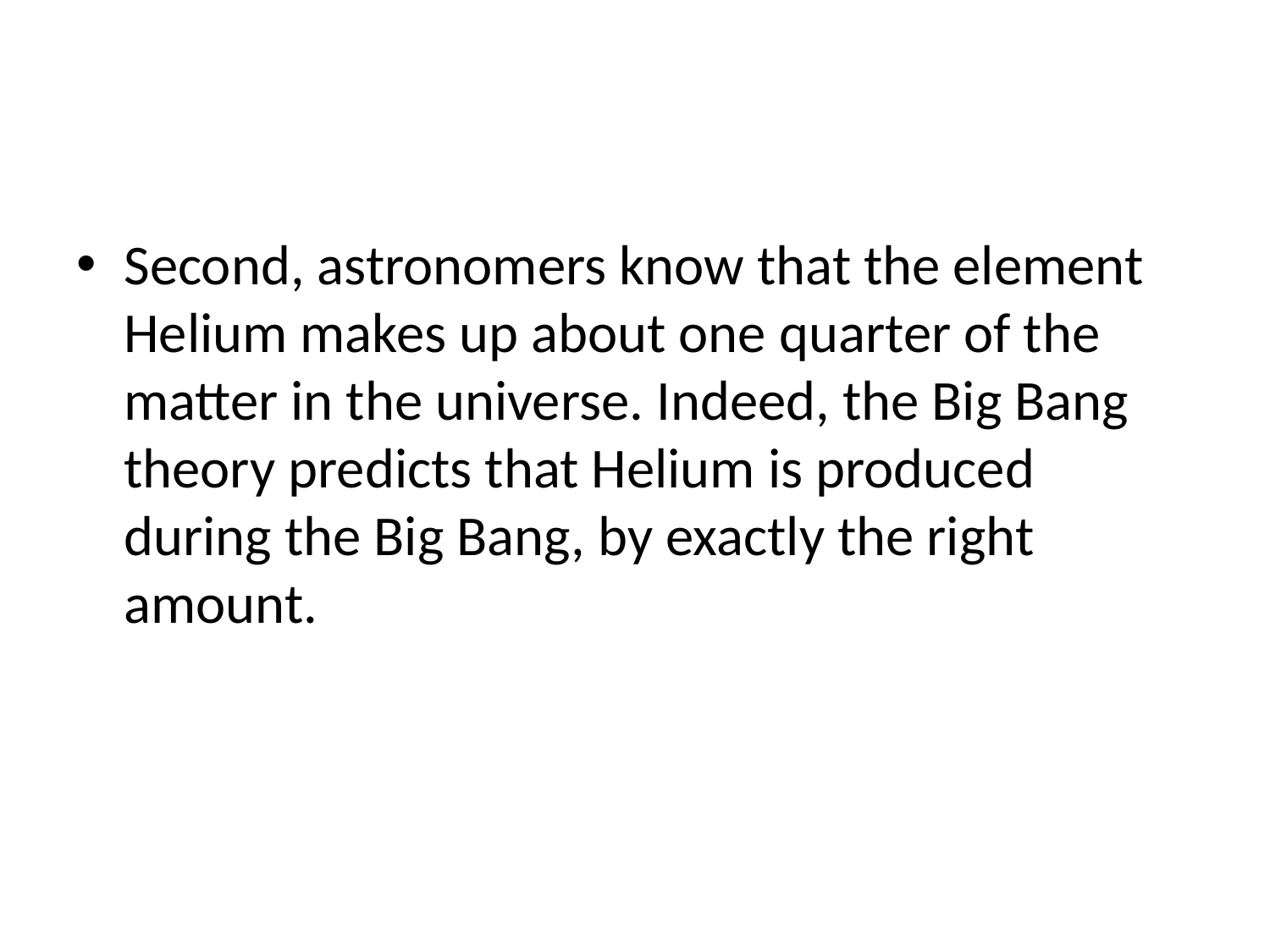

#
Second, astronomers know that the element Helium makes up about one quarter of the matter in the universe. Indeed, the Big Bang theory predicts that Helium is produced during the Big Bang, by exactly the right amount.